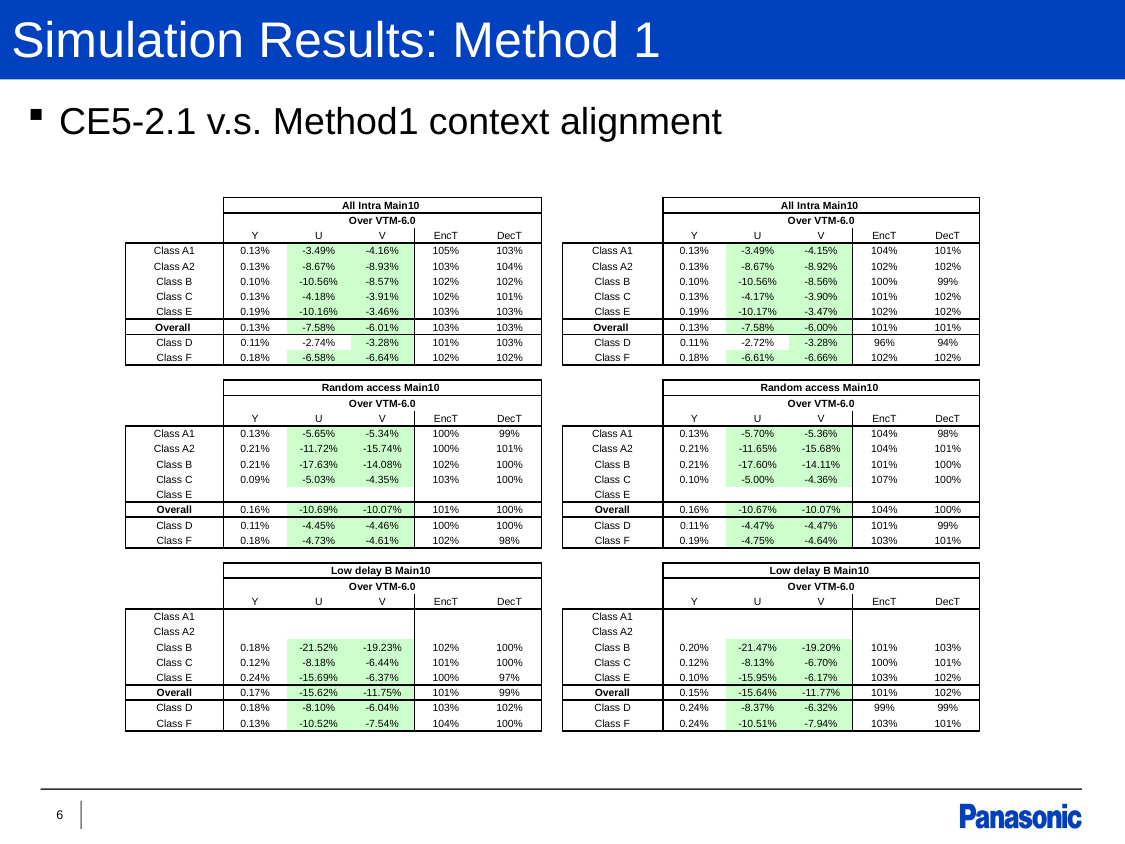

# Simulation Results: Method 1
CE5-2.1 v.s. Method1 context alignment
|  | All Intra Main10 |  |  |  |  |
| --- | --- | --- | --- | --- | --- |
|  | Over VTM-6.0 |  |  |  |  |
|  | Y | U | V | EncT | DecT |
| Class A1 | 0.13% | -3.49% | -4.15% | 104% | 101% |
| Class A2 | 0.13% | -8.67% | -8.92% | 102% | 102% |
| Class B | 0.10% | -10.56% | -8.56% | 100% | 99% |
| Class C | 0.13% | -4.17% | -3.90% | 101% | 102% |
| Class E | 0.19% | -10.17% | -3.47% | 102% | 102% |
| Overall | 0.13% | -7.58% | -6.00% | 101% | 101% |
| Class D | 0.11% | -2.72% | -3.28% | 96% | 94% |
| Class F | 0.18% | -6.61% | -6.66% | 102% | 102% |
|  |  |  |  |  |  |
|  | Random access Main10 |  |  |  |  |
|  | Over VTM-6.0 |  |  |  |  |
|  | Y | U | V | EncT | DecT |
| Class A1 | 0.13% | -5.70% | -5.36% | 104% | 98% |
| Class A2 | 0.21% | -11.65% | -15.68% | 104% | 101% |
| Class B | 0.21% | -17.60% | -14.11% | 101% | 100% |
| Class C | 0.10% | -5.00% | -4.36% | 107% | 100% |
| Class E |  |  |  |  |  |
| Overall | 0.16% | -10.67% | -10.07% | 104% | 100% |
| Class D | 0.11% | -4.47% | -4.47% | 101% | 99% |
| Class F | 0.19% | -4.75% | -4.64% | 103% | 101% |
|  |  |  |  |  |  |
|  | Low delay B Main10 |  |  |  |  |
|  | Over VTM-6.0 |  |  |  |  |
|  | Y | U | V | EncT | DecT |
| Class A1 |  |  |  |  |  |
| Class A2 |  |  |  |  |  |
| Class B | 0.20% | -21.47% | -19.20% | 101% | 103% |
| Class C | 0.12% | -8.13% | -6.70% | 100% | 101% |
| Class E | 0.10% | -15.95% | -6.17% | 103% | 102% |
| Overall | 0.15% | -15.64% | -11.77% | 101% | 102% |
| Class D | 0.24% | -8.37% | -6.32% | 99% | 99% |
| Class F | 0.24% | -10.51% | -7.94% | 103% | 101% |
|  | All Intra Main10 |  |  |  |  |
| --- | --- | --- | --- | --- | --- |
|  | Over VTM-6.0 |  |  |  |  |
|  | Y | U | V | EncT | DecT |
| Class A1 | 0.13% | -3.49% | -4.16% | 105% | 103% |
| Class A2 | 0.13% | -8.67% | -8.93% | 103% | 104% |
| Class B | 0.10% | -10.56% | -8.57% | 102% | 102% |
| Class C | 0.13% | -4.18% | -3.91% | 102% | 101% |
| Class E | 0.19% | -10.16% | -3.46% | 103% | 103% |
| Overall | 0.13% | -7.58% | -6.01% | 103% | 103% |
| Class D | 0.11% | -2.74% | -3.28% | 101% | 103% |
| Class F | 0.18% | -6.58% | -6.64% | 102% | 102% |
|  |  |  |  |  |  |
|  | Random access Main10 |  |  |  |  |
|  | Over VTM-6.0 |  |  |  |  |
|  | Y | U | V | EncT | DecT |
| Class A1 | 0.13% | -5.65% | -5.34% | 100% | 99% |
| Class A2 | 0.21% | -11.72% | -15.74% | 100% | 101% |
| Class B | 0.21% | -17.63% | -14.08% | 102% | 100% |
| Class C | 0.09% | -5.03% | -4.35% | 103% | 100% |
| Class E |  |  |  |  |  |
| Overall | 0.16% | -10.69% | -10.07% | 101% | 100% |
| Class D | 0.11% | -4.45% | -4.46% | 100% | 100% |
| Class F | 0.18% | -4.73% | -4.61% | 102% | 98% |
|  |  |  |  |  |  |
|  | Low delay B Main10 |  |  |  |  |
|  | Over VTM-6.0 |  |  |  |  |
|  | Y | U | V | EncT | DecT |
| Class A1 |  |  |  |  |  |
| Class A2 |  |  |  |  |  |
| Class B | 0.18% | -21.52% | -19.23% | 102% | 100% |
| Class C | 0.12% | -8.18% | -6.44% | 101% | 100% |
| Class E | 0.24% | -15.69% | -6.37% | 100% | 97% |
| Overall | 0.17% | -15.62% | -11.75% | 101% | 99% |
| Class D | 0.18% | -8.10% | -6.04% | 103% | 102% |
| Class F | 0.13% | -10.52% | -7.54% | 104% | 100% |